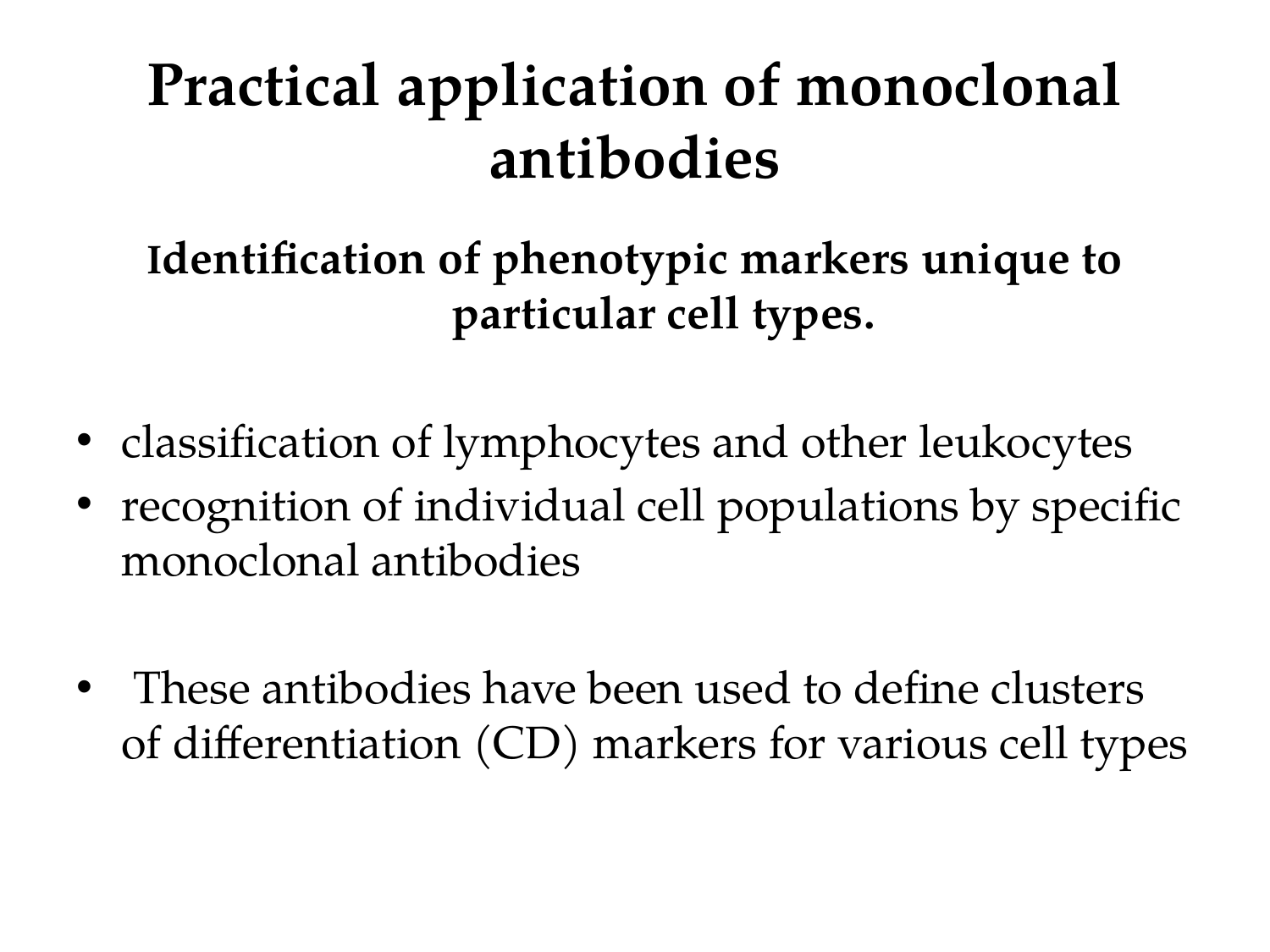

# Practical application of monoclonal antibodies
Identification of phenotypic markers unique to particular cell types.

classification of lymphocytes and other leukocytes
recognition of individual cell populations by specific monoclonal antibodies

 These antibodies have been used to define clusters of differentiation (CD) markers for various cell types